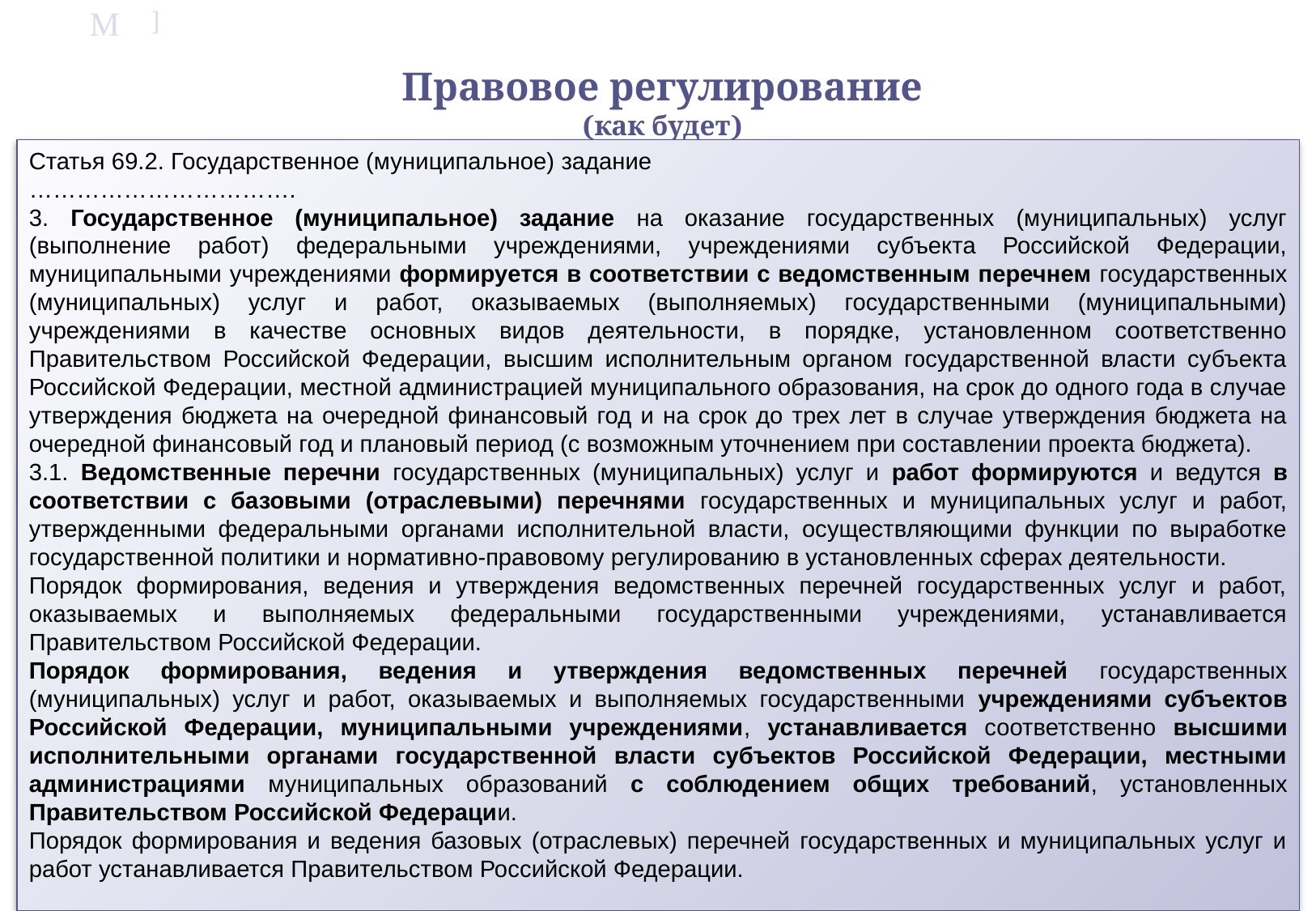

Правовое регулирование
(как будет)
Статья 69.2. Государственное (муниципальное) задание
…………………………….
3. Государственное (муниципальное) задание на оказание государственных (муниципальных) услуг (выполнение работ) федеральными учреждениями, учреждениями субъекта Российской Федерации, муниципальными учреждениями формируется в соответствии с ведомственным перечнем государственных (муниципальных) услуг и работ, оказываемых (выполняемых) государственными (муниципальными) учреждениями в качестве основных видов деятельности, в порядке, установленном соответственно Правительством Российской Федерации, высшим исполнительным органом государственной власти субъекта Российской Федерации, местной администрацией муниципального образования, на срок до одного года в случае утверждения бюджета на очередной финансовый год и на срок до трех лет в случае утверждения бюджета на очередной финансовый год и плановый период (с возможным уточнением при составлении проекта бюджета).
3.1. Ведомственные перечни государственных (муниципальных) услуг и работ формируются и ведутся в соответствии с базовыми (отраслевыми) перечнями государственных и муниципальных услуг и работ, утвержденными федеральными органами исполнительной власти, осуществляющими функции по выработке государственной политики и нормативно-правовому регулированию в установленных сферах деятельности.
Порядок формирования, ведения и утверждения ведомственных перечней государственных услуг и работ, оказываемых и выполняемых федеральными государственными учреждениями, устанавливается Правительством Российской Федерации.
Порядок формирования, ведения и утверждения ведомственных перечней государственных (муниципальных) услуг и работ, оказываемых и выполняемых государственными учреждениями субъектов Российской Федерации, муниципальными учреждениями, устанавливается соответственно высшими исполнительными органами государственной власти субъектов Российской Федерации, местными администрациями муниципальных образований с соблюдением общих требований, установленных Правительством Российской Федерации.
Порядок формирования и ведения базовых (отраслевых) перечней государственных и муниципальных услуг и работ устанавливается Правительством Российской Федерации.